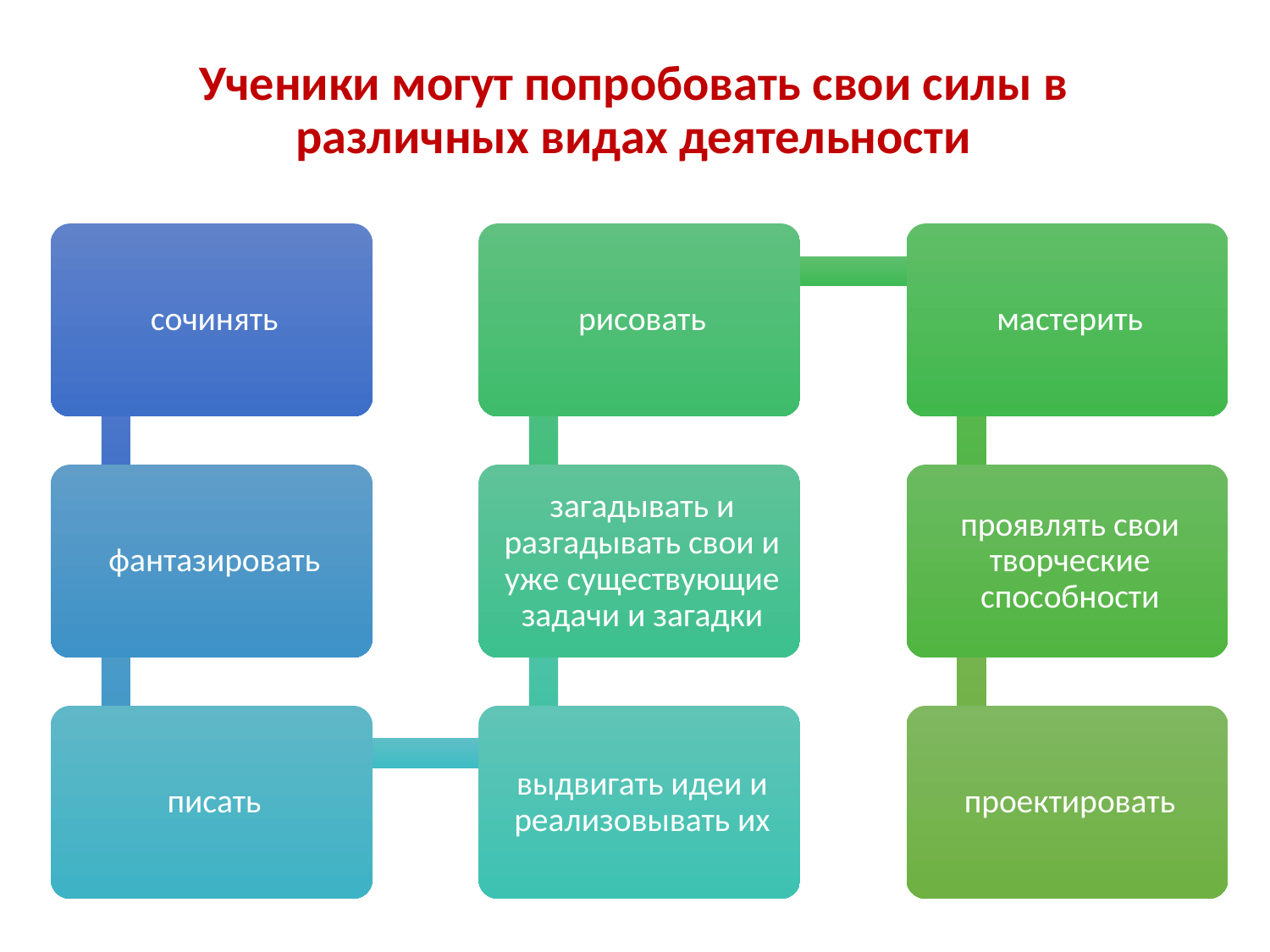

# Ученики могут попробовать свои силы в различных видах деятельности
сочинять
фантазировать
писать
выдвигать идеи и реализовывать их
загадывать и разгадывать свои и уже существующие задачи и загадки
рисовать
мастерить
проявлять свои творческие способности
проектировать